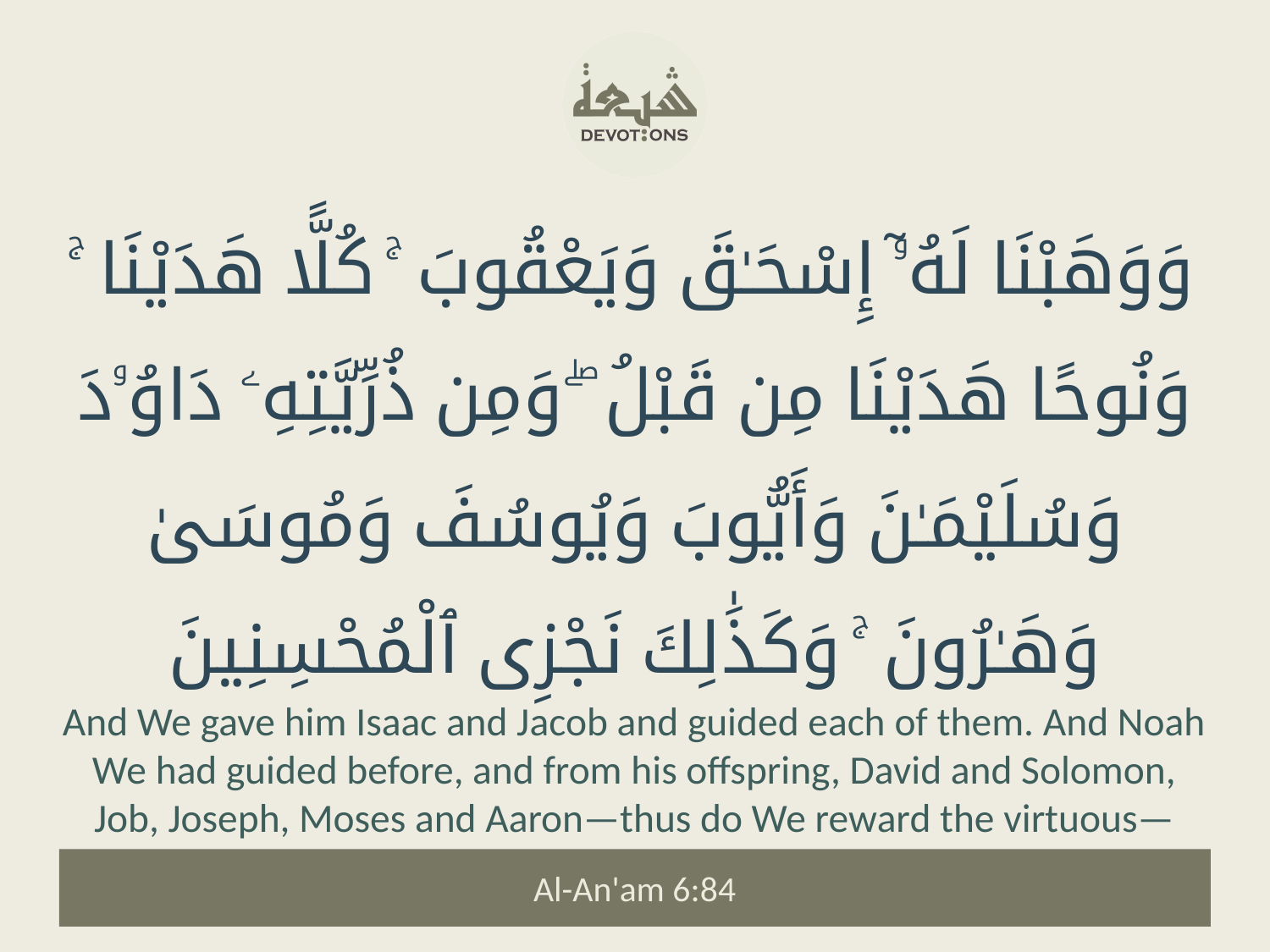

وَوَهَبْنَا لَهُۥٓ إِسْحَـٰقَ وَيَعْقُوبَ ۚ كُلًّا هَدَيْنَا ۚ وَنُوحًا هَدَيْنَا مِن قَبْلُ ۖ وَمِن ذُرِّيَّتِهِۦ دَاوُۥدَ وَسُلَيْمَـٰنَ وَأَيُّوبَ وَيُوسُفَ وَمُوسَىٰ وَهَـٰرُونَ ۚ وَكَذَٰلِكَ نَجْزِى ٱلْمُحْسِنِينَ
And We gave him Isaac and Jacob and guided each of them. And Noah We had guided before, and from his offspring, David and Solomon, Job, Joseph, Moses and Aaron—thus do We reward the virtuous—
Al-An'am 6:84